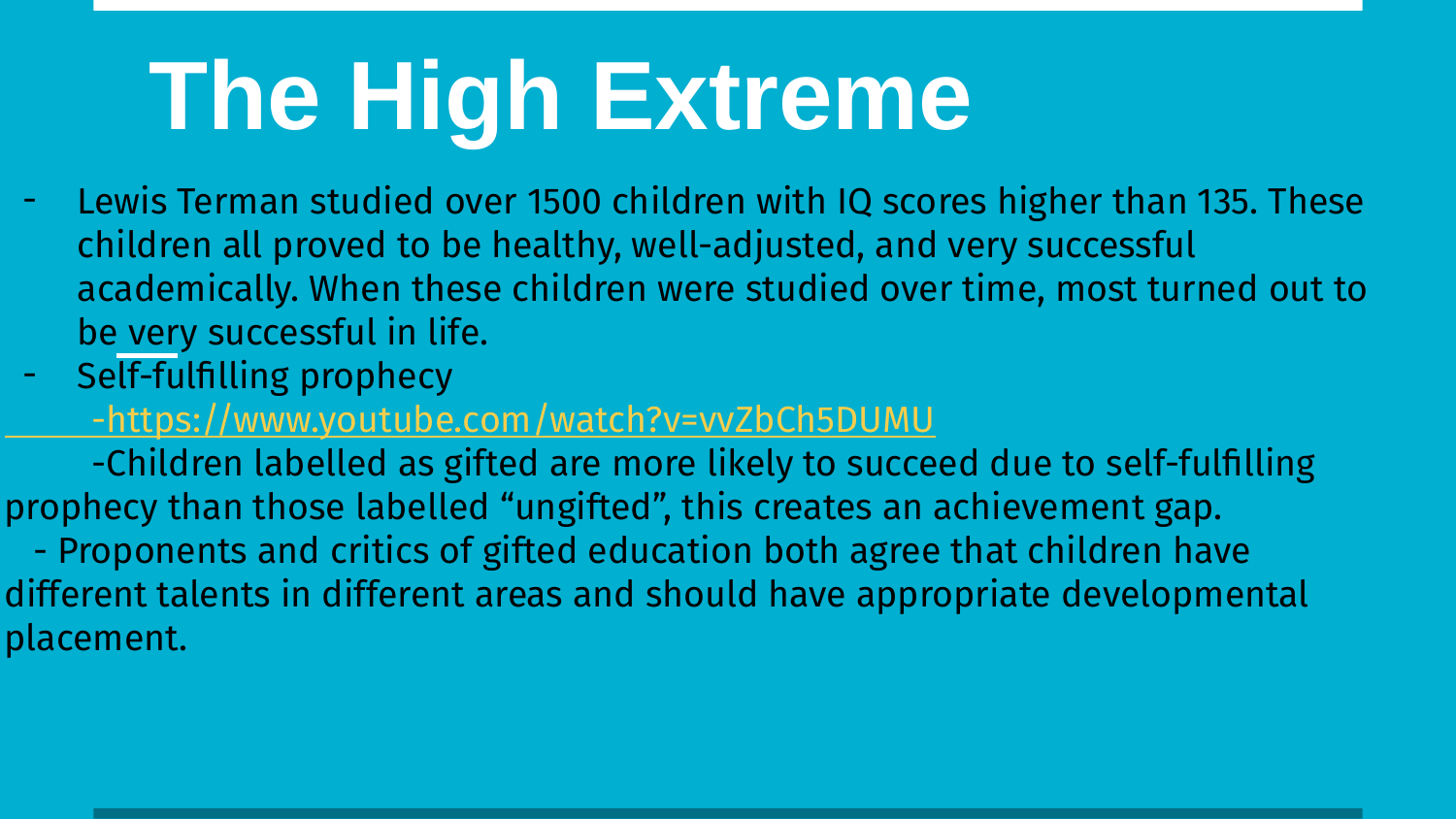

# The High Extreme
Lewis Terman studied over 1500 children with IQ scores higher than 135. These children all proved to be healthy, well-adjusted, and very successful academically. When these children were studied over time, most turned out to be very successful in life.
Self-fulfilling prophecy
         -https://www.youtube.com/watch?v=vvZbCh5DUMU
         -Children labelled as gifted are more likely to succeed due to self-fulfilling prophecy than those labelled “ungifted”, this creates an achievement gap.
   - Proponents and critics of gifted education both agree that children have different talents in different areas and should have appropriate developmental placement.